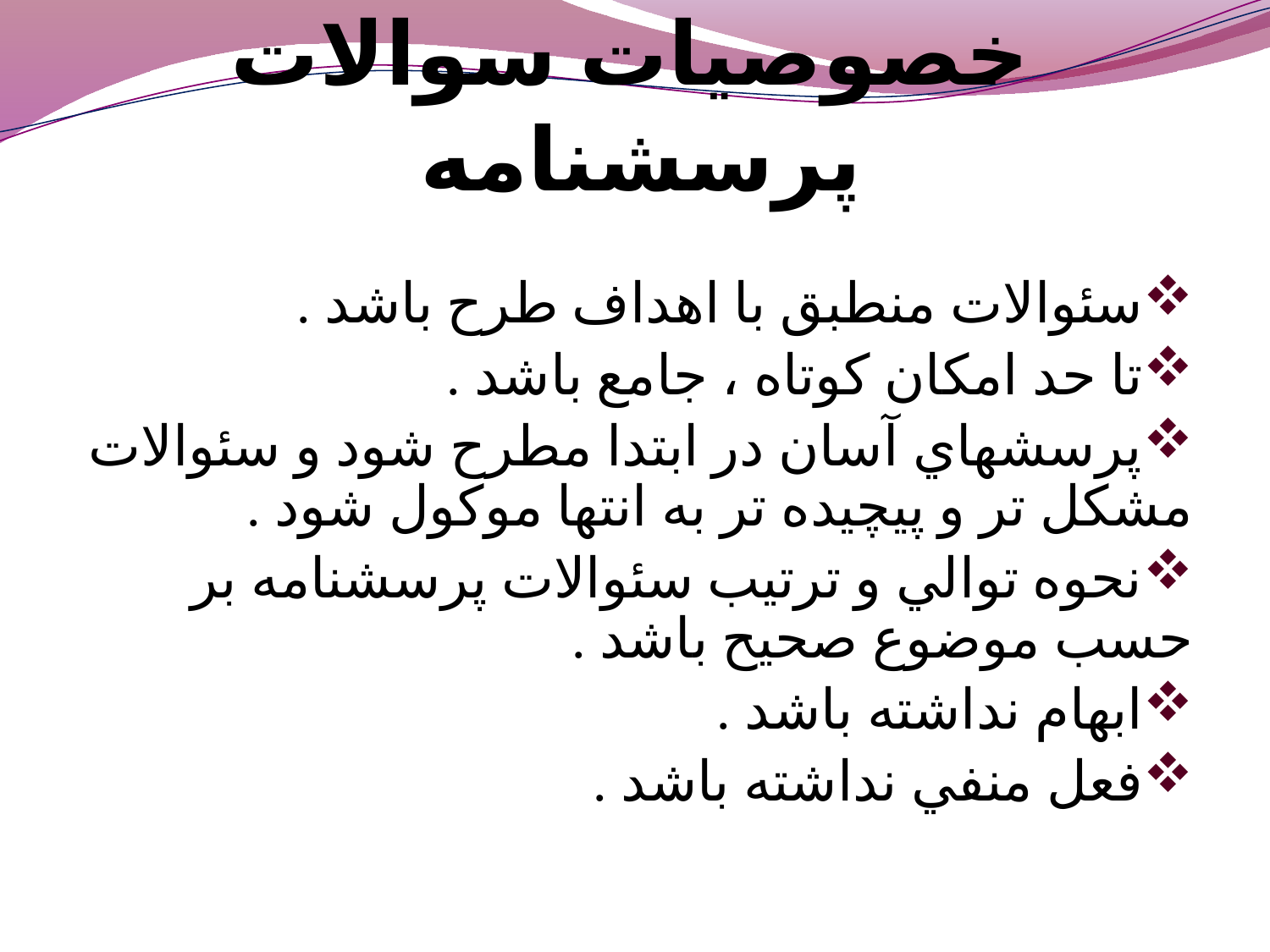

# خصوصیات سوالات پرسشنامه
سئوالات منطبق با اهداف طرح باشد .
تا حد امكان كوتاه ، جامع باشد .
پرسشهاي آسان در ابتدا مطرح شود و سئوالات مشكل تر و پيچيده تر به انتها موكول شود .
نحوه توالي و ترتيب سئوالات پرسشنامه بر حسب موضوع صحيح باشد .
ابهام نداشته باشد .
فعل منفي نداشته باشد .